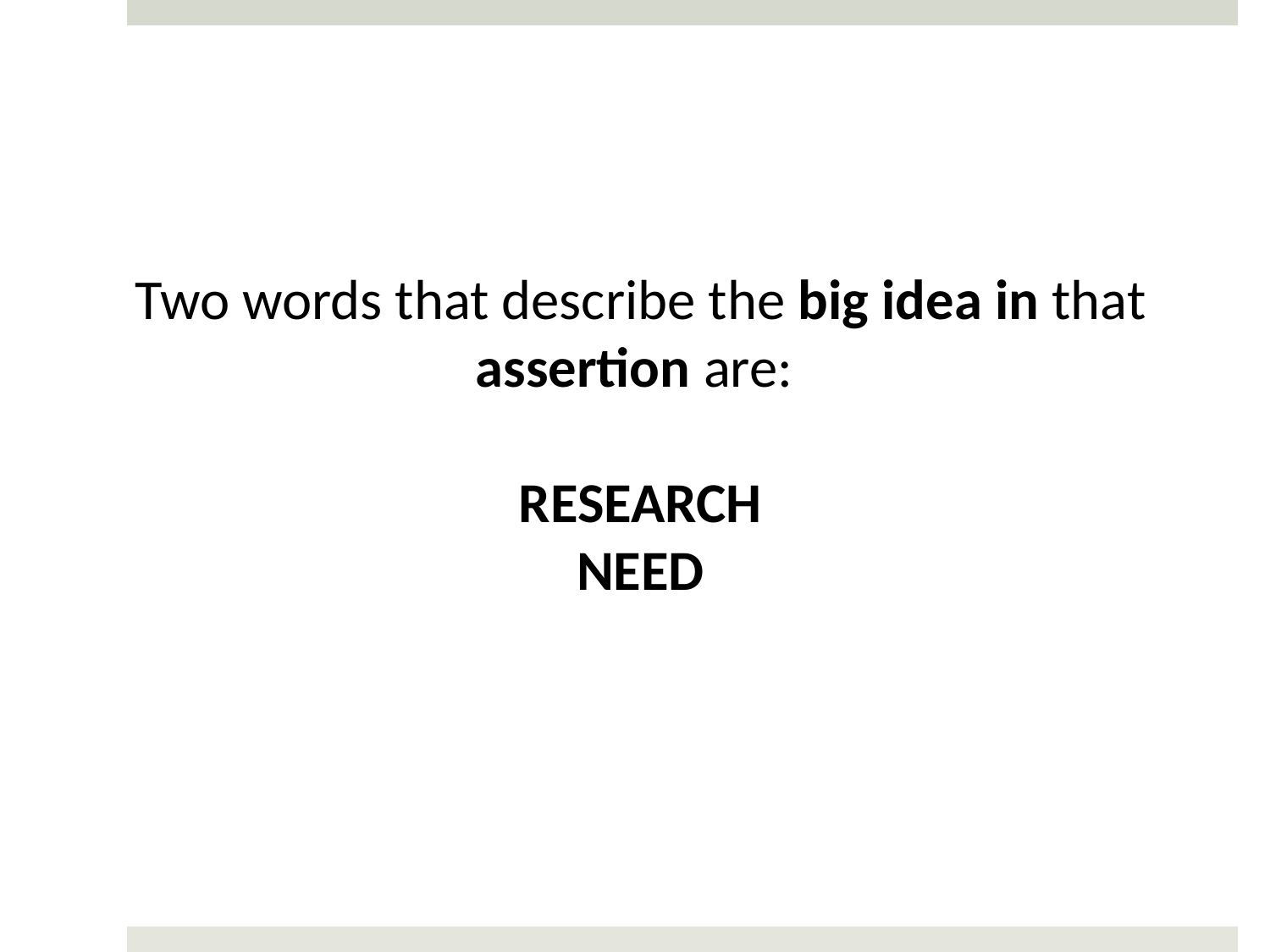

Two words that describe the big idea in that assertion are:

RESEARCH
NEED